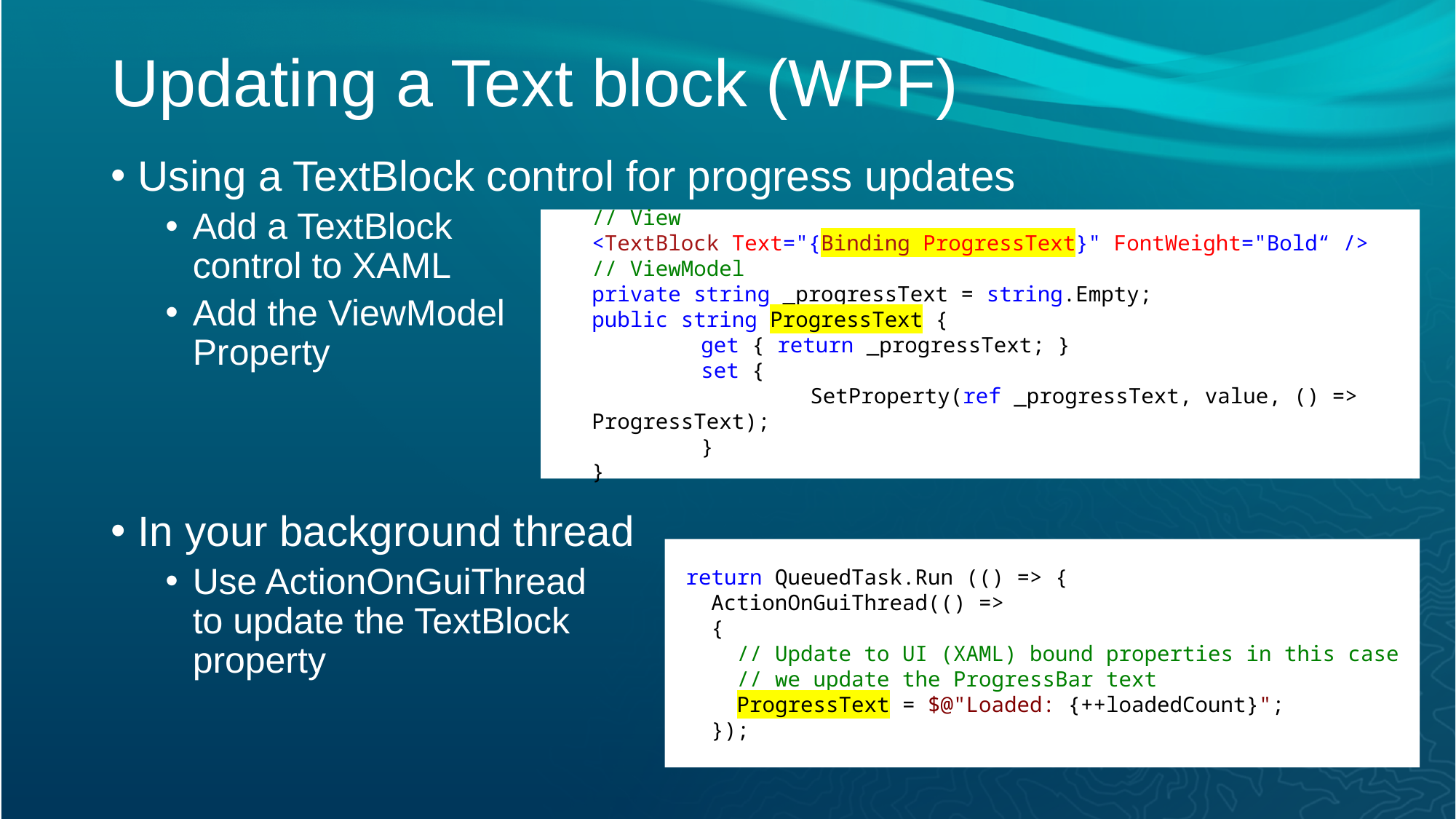

# Updating a Text block (WPF)
Using a TextBlock control for progress updates
Add a TextBlock
control to XAML
Add the ViewModel
Property

In your background thread
Use ActionOnGuiThread
to update the TextBlock
property
// View
<TextBlock Text="{Binding ProgressText}" FontWeight="Bold“ />
// ViewModel
private string _progressText = string.Empty;
public string ProgressText {
	get { return _progressText; }
	set {
		SetProperty(ref _progressText, value, () => ProgressText);
	}
}
return QueuedTask.Run (() => {
  ActionOnGuiThread(() =>
  {
    // Update to UI (XAML) bound properties in this case
    // we update the ProgressBar text
    ProgressText = $@"Loaded: {++loadedCount}";
  });